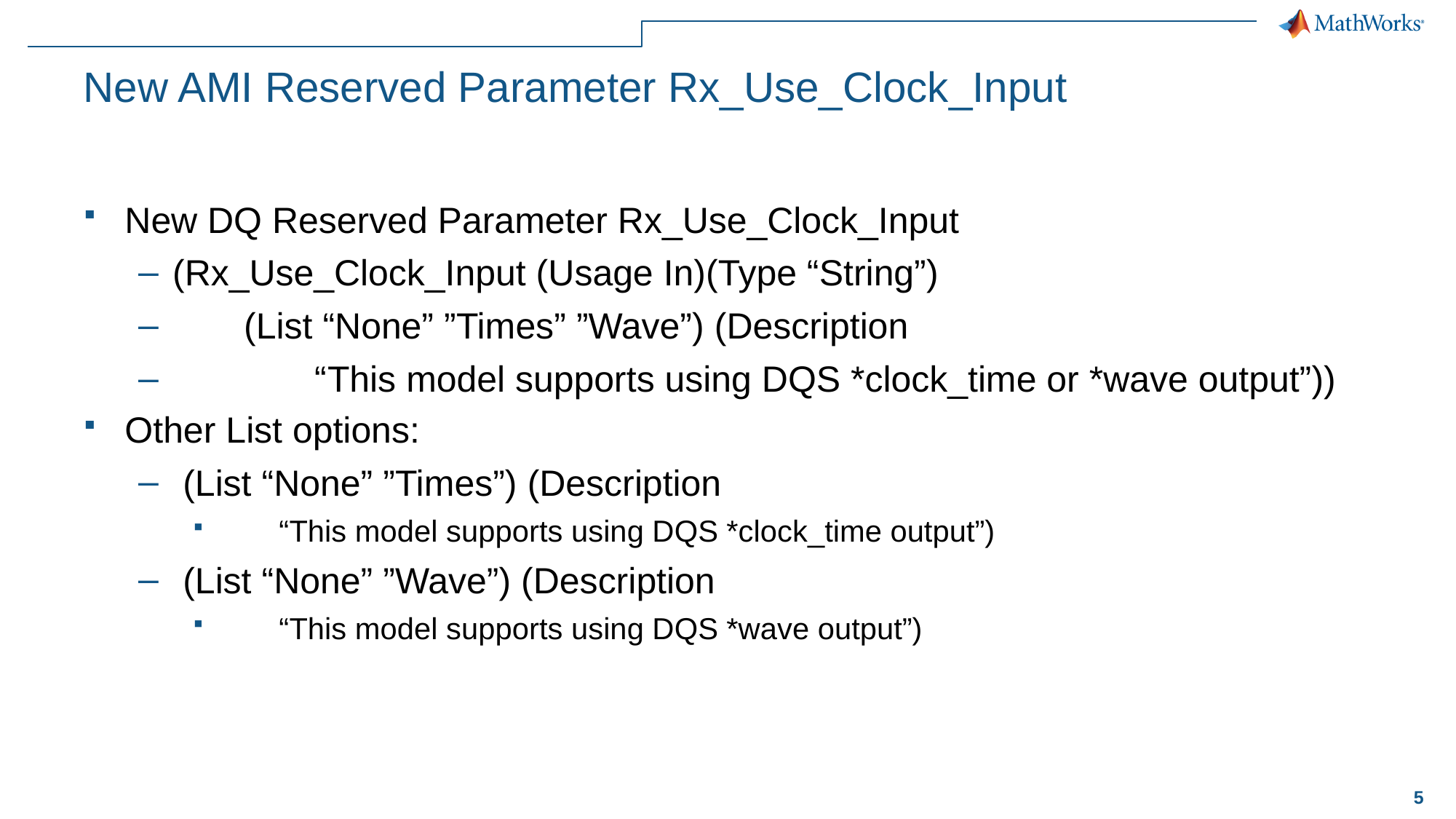

# New AMI Reserved Parameter Rx_Use_Clock_Input
New DQ Reserved Parameter Rx_Use_Clock_Input
(Rx_Use_Clock_Input (Usage In)(Type “String”)
       (List “None” ”Times” ”Wave”) (Description
              “This model supports using DQS *clock_time or *wave output”))
Other List options:
 (List “None” ”Times”) (Description
       “This model supports using DQS *clock_time output”)
 (List “None” ”Wave”) (Description
       “This model supports using DQS *wave output”)